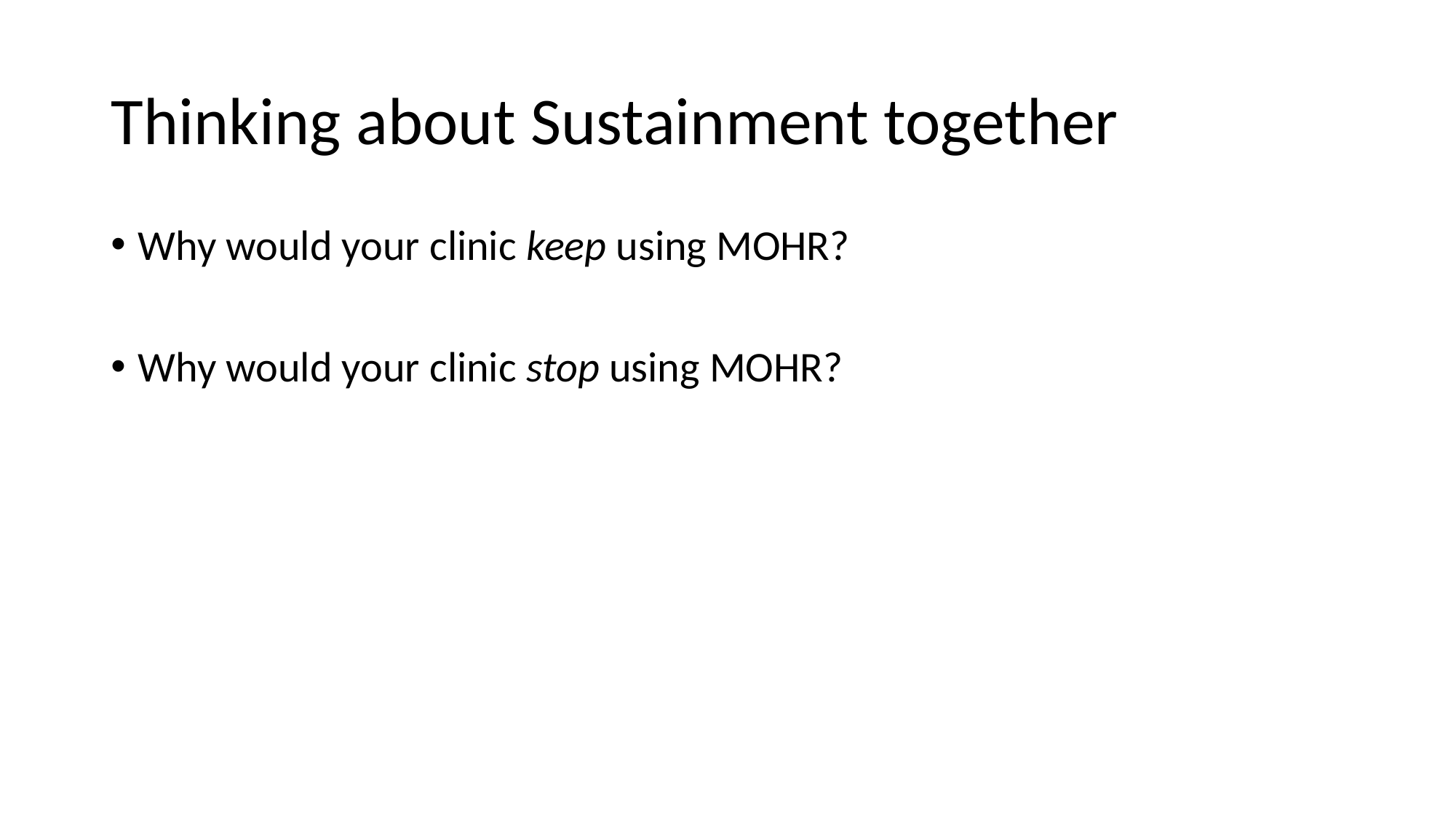

# Thinking about Sustainment together
Why would your clinic keep using MOHR?

Why would your clinic stop using MOHR?